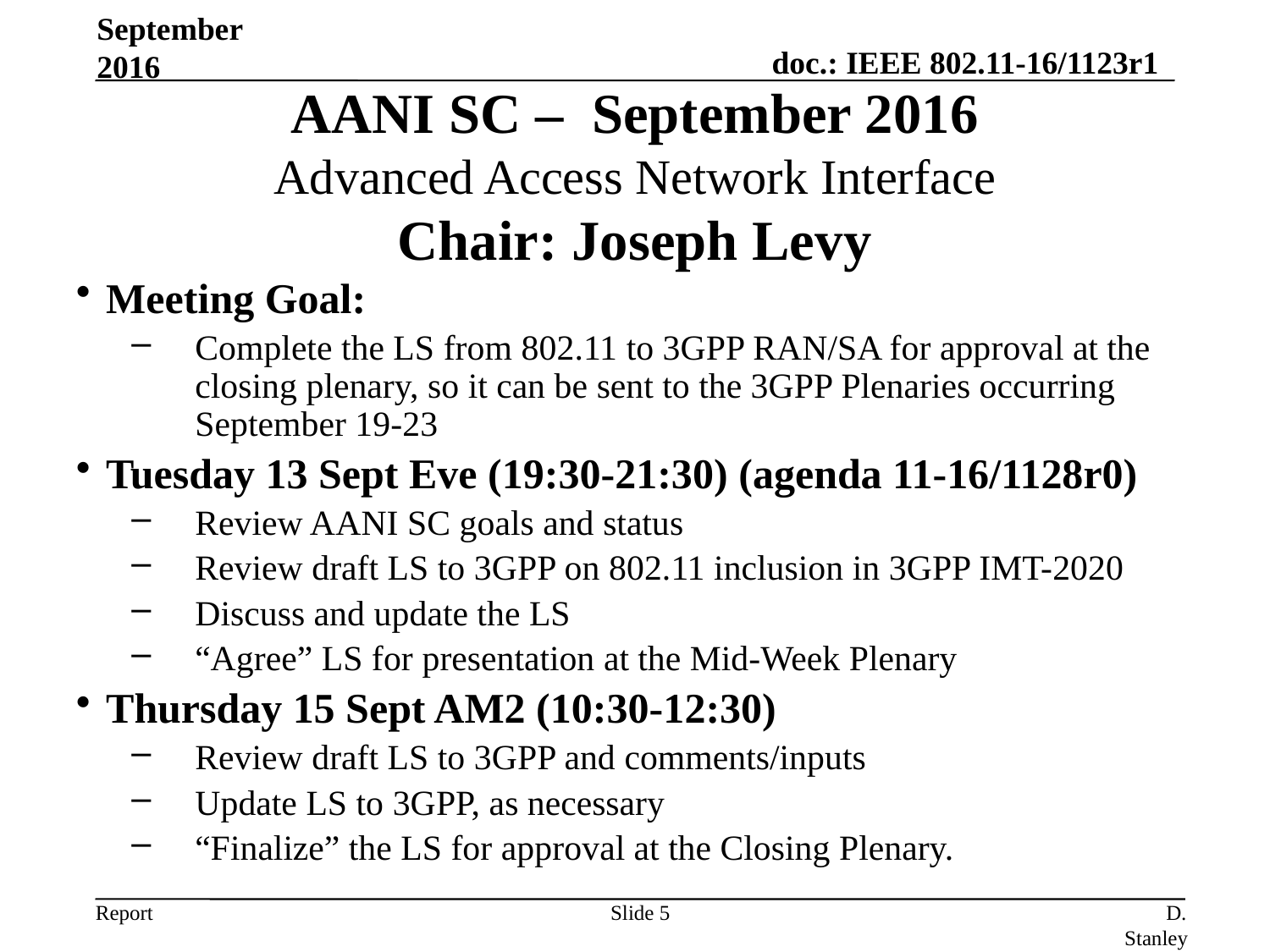

September 2016

AANI SC –  September 2016
Advanced Access Network Interface
Chair: Joseph Levy
Meeting Goal:
Complete the LS from 802.11 to 3GPP RAN/SA for approval at the closing plenary, so it can be sent to the 3GPP Plenaries occurring September 19-23
Tuesday 13 Sept Eve (19:30-21:30) (agenda 11-16/1128r0)
Review AANI SC goals and status
Review draft LS to 3GPP on 802.11 inclusion in 3GPP IMT-2020
Discuss and update the LS
“Agree” LS for presentation at the Mid-Week Plenary
Thursday 15 Sept AM2 (10:30-12:30)
Review draft LS to 3GPP and comments/inputs
Update LS to 3GPP, as necessary
“Finalize” the LS for approval at the Closing Plenary.

Slide 5
D. Stanley, HP Enterprise